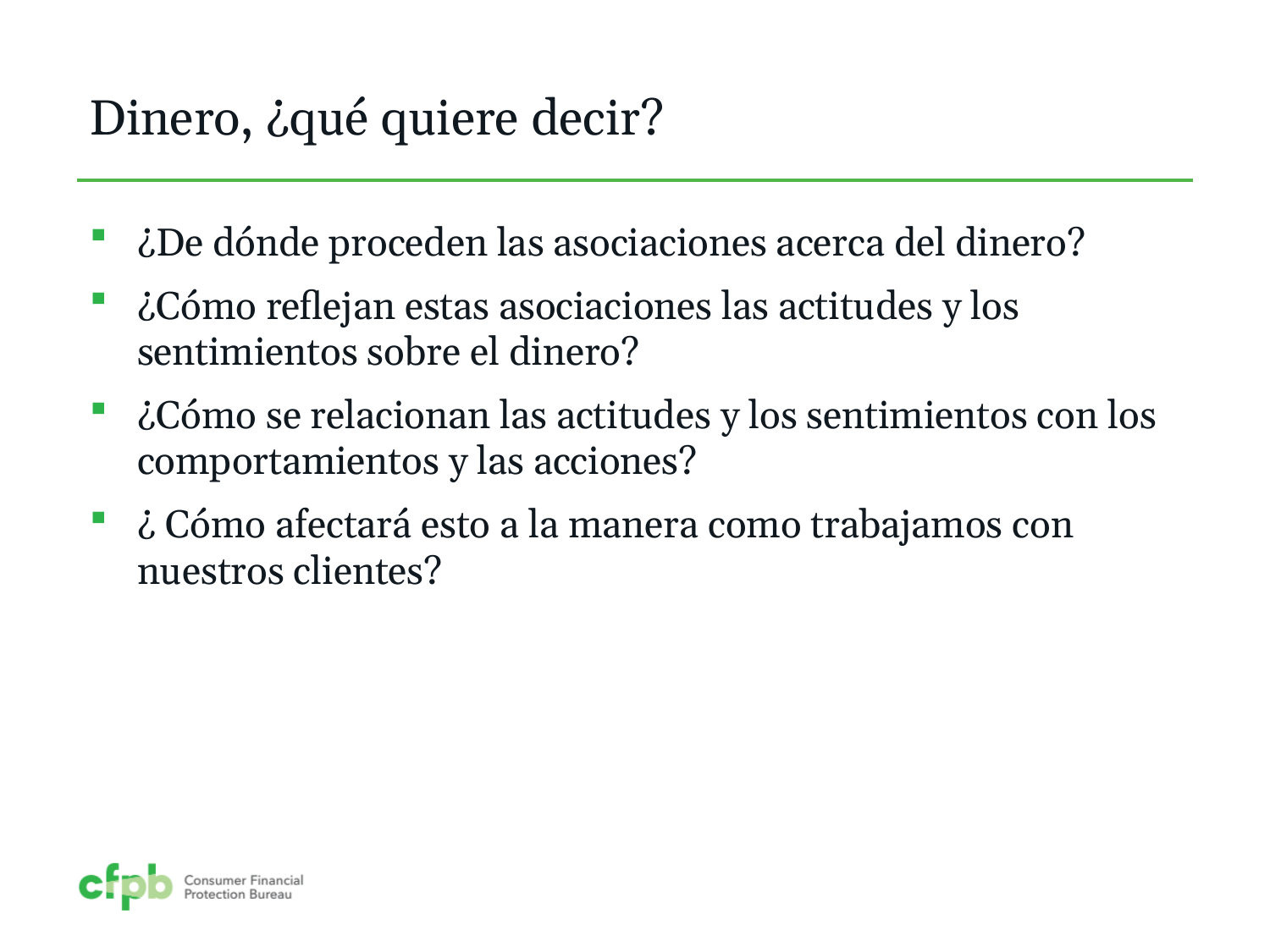

# Dinero, ¿qué quiere decir?
¿De dónde proceden las asociaciones acerca del dinero?
¿Cómo reflejan estas asociaciones las actitudes y los sentimientos sobre el dinero?
¿Cómo se relacionan las actitudes y los sentimientos con los comportamientos y las acciones?
¿ Cómo afectará esto a la manera como trabajamos con nuestros clientes?